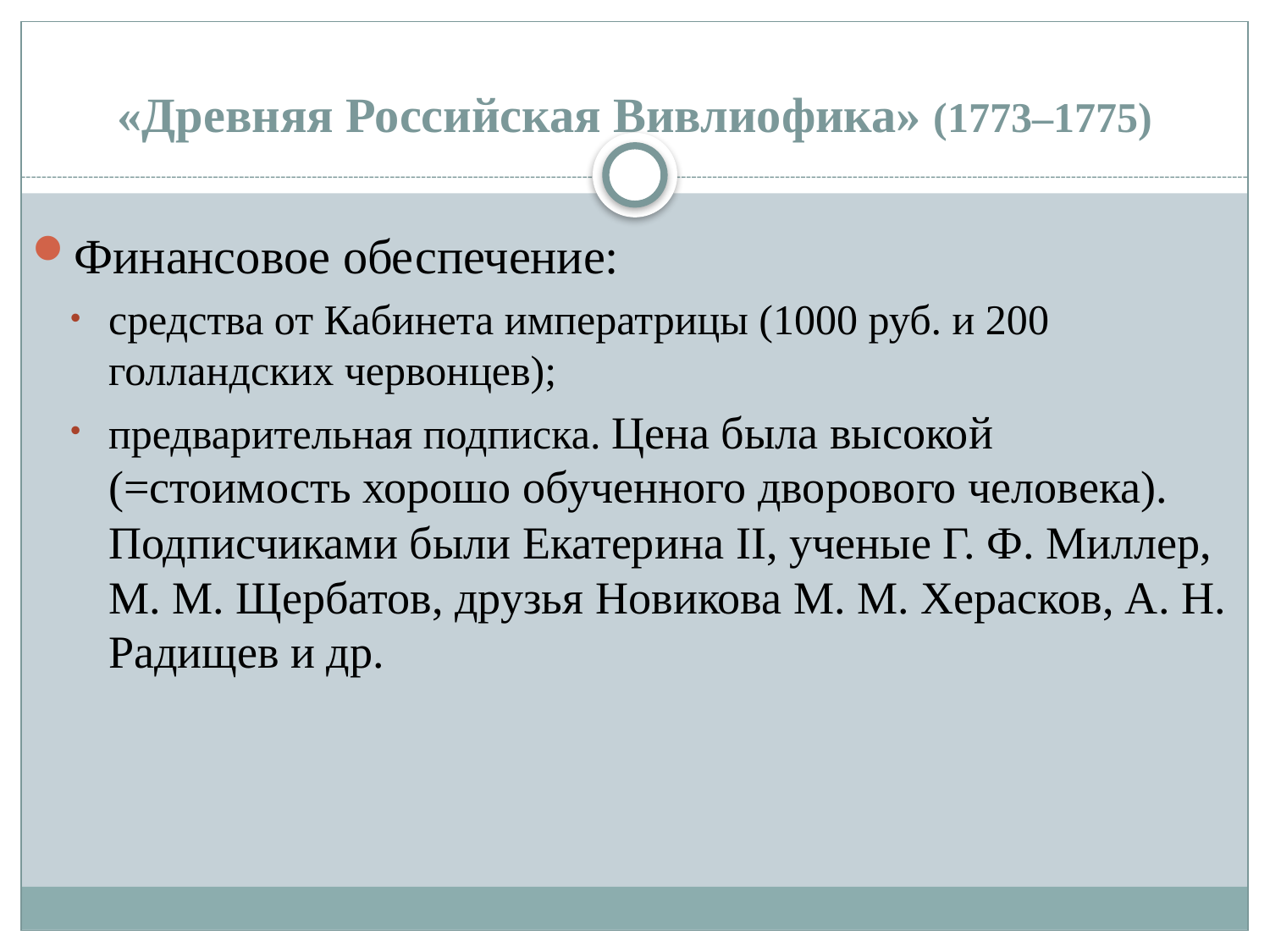

# «Древняя Российская Вивлиофика» (1773–1775)
Финансовое обеспечение:
средства от Кабинета императрицы (1000 руб. и 200 голландских червонцев);
предварительная подписка. Цена была высокой (=стоимость хорошо обученного дворового человека). Подписчиками были Екатерина II, ученые Г. Ф. Миллер, М. М. Щербатов, друзья Новикова М. М. Херасков, А. Н. Радищев и др.